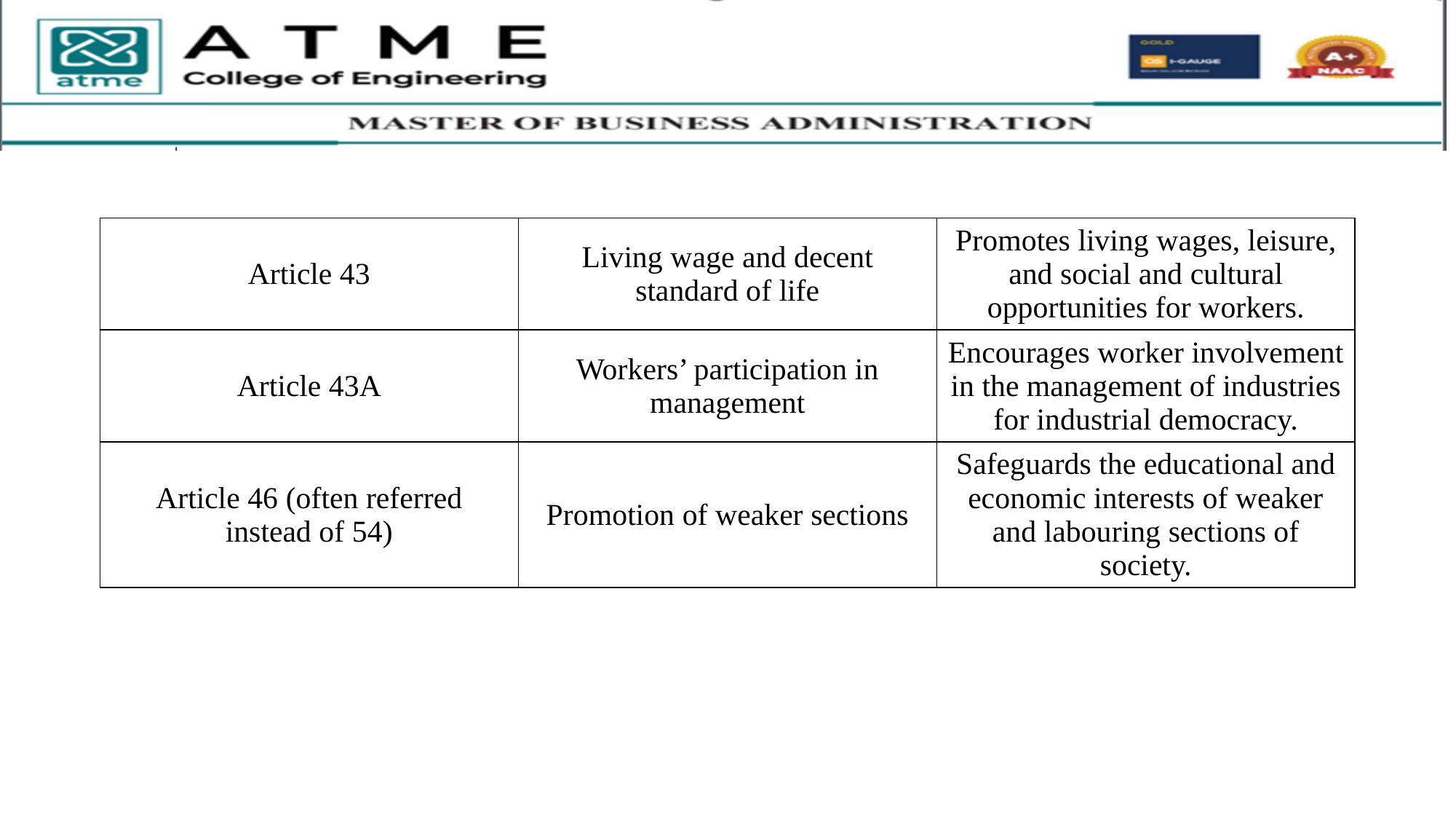

| Article 43 | Living wage and decent standard of life | Promotes living wages, leisure, and social and cultural opportunities for workers. |
| --- | --- | --- |
| Article 43A | Workers’ participation in management | Encourages worker involvement in the management of industries for industrial democracy. |
| Article 46 (often referred instead of 54) | Promotion of weaker sections | Safeguards the educational and economic interests of weaker and labouring sections of society. |